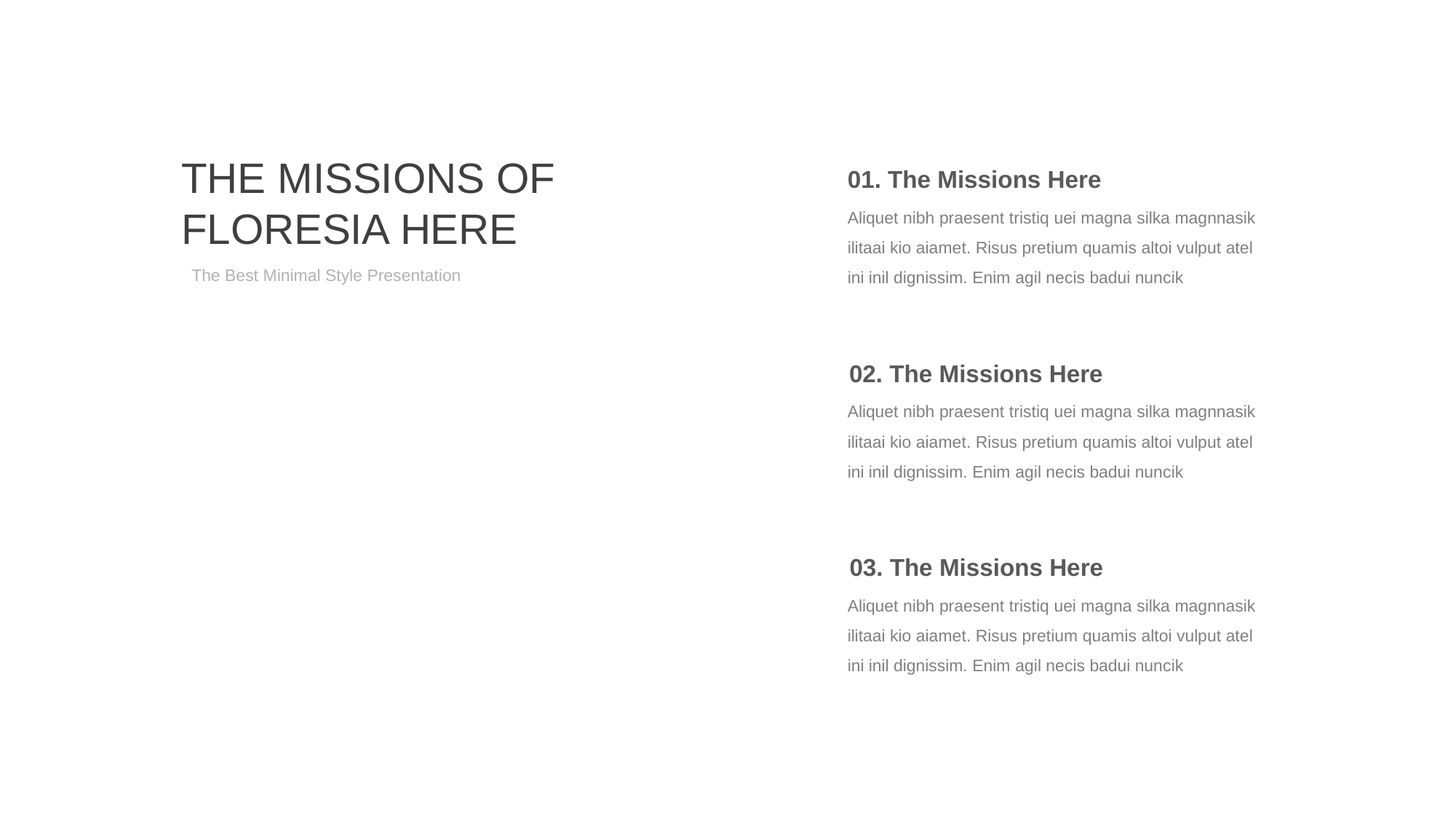

THE MISSIONS OF FLORESIA HERE
01. The Missions Here
Aliquet nibh praesent tristiq uei magna silka magnnasik ilitaai kio aiamet. Risus pretium quamis altoi vulput atel ini inil dignissim. Enim agil necis badui nuncik
The Best Minimal Style Presentation
02. The Missions Here

Aliquet nibh praesent tristiq uei magna silka magnnasik ilitaai kio aiamet. Risus pretium quamis altoi vulput atel ini inil dignissim. Enim agil necis badui nuncik
03. The Missions Here
Aliquet nibh praesent tristiq uei magna silka magnnasik ilitaai kio aiamet. Risus pretium quamis altoi vulput atel ini inil dignissim. Enim agil necis badui nuncik